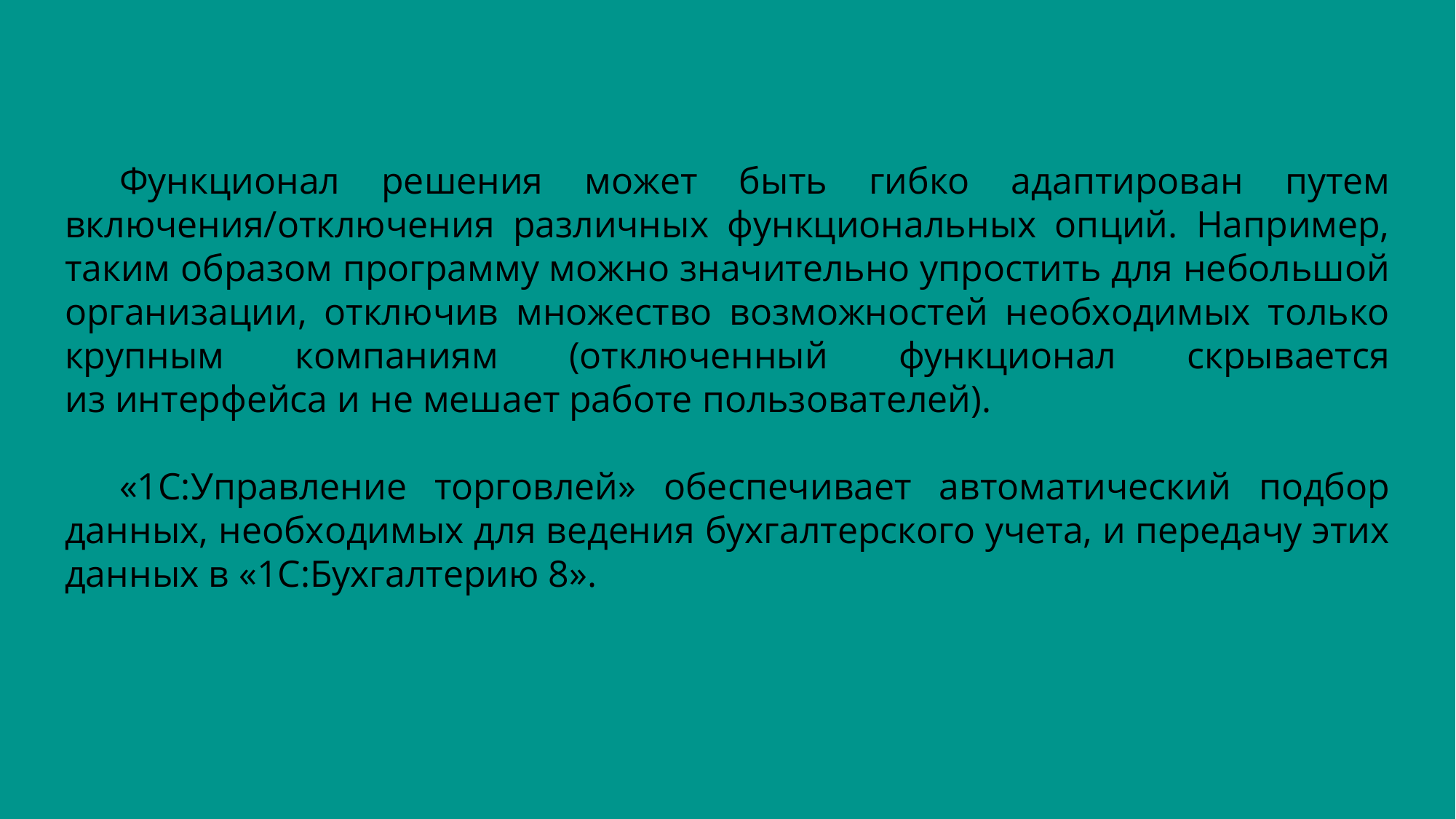

Функционал решения может быть гибко адаптирован путем включения/отключения различных функциональных опций. Например, таким образом программу можно значительно упростить для небольшой организации, отключив множество возможностей необходимых только крупным компаниям (отключенный функционал скрывается из интерфейса и не мешает работе пользователей).

«1С:Управление торговлей» обеспечивает автоматический подбор данных, необходимых для ведения бухгалтерского учета, и передачу этих данных в «1С:Бухгалтерию 8».